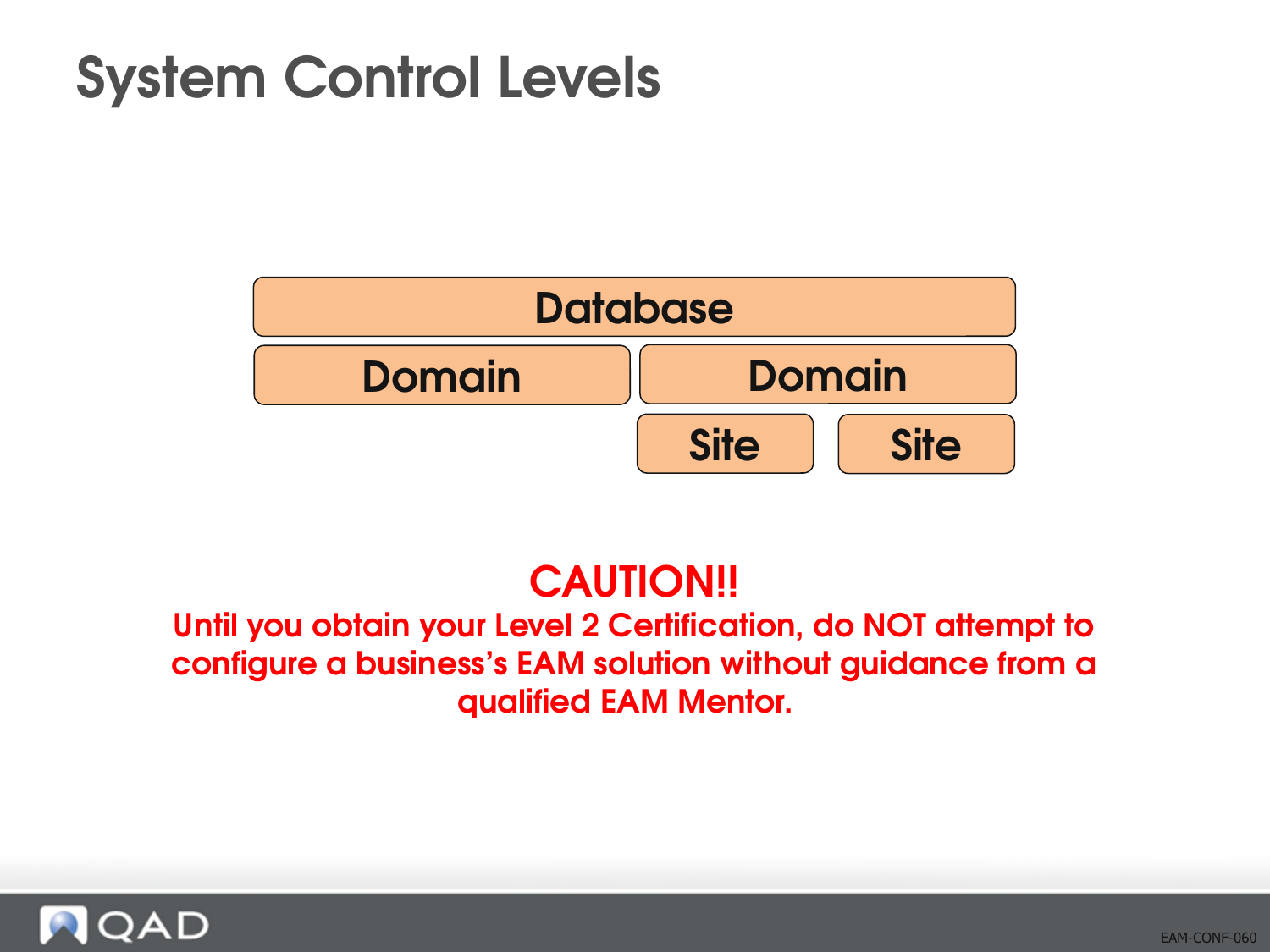

# System Control Levels
Database
Domain
Domain
Site
Site
CAUTION!!
Until you obtain your Level 2 Certification, do NOT attempt to configure a business’s EAM solution without guidance from a qualified EAM Mentor.
EAM-CONF-060